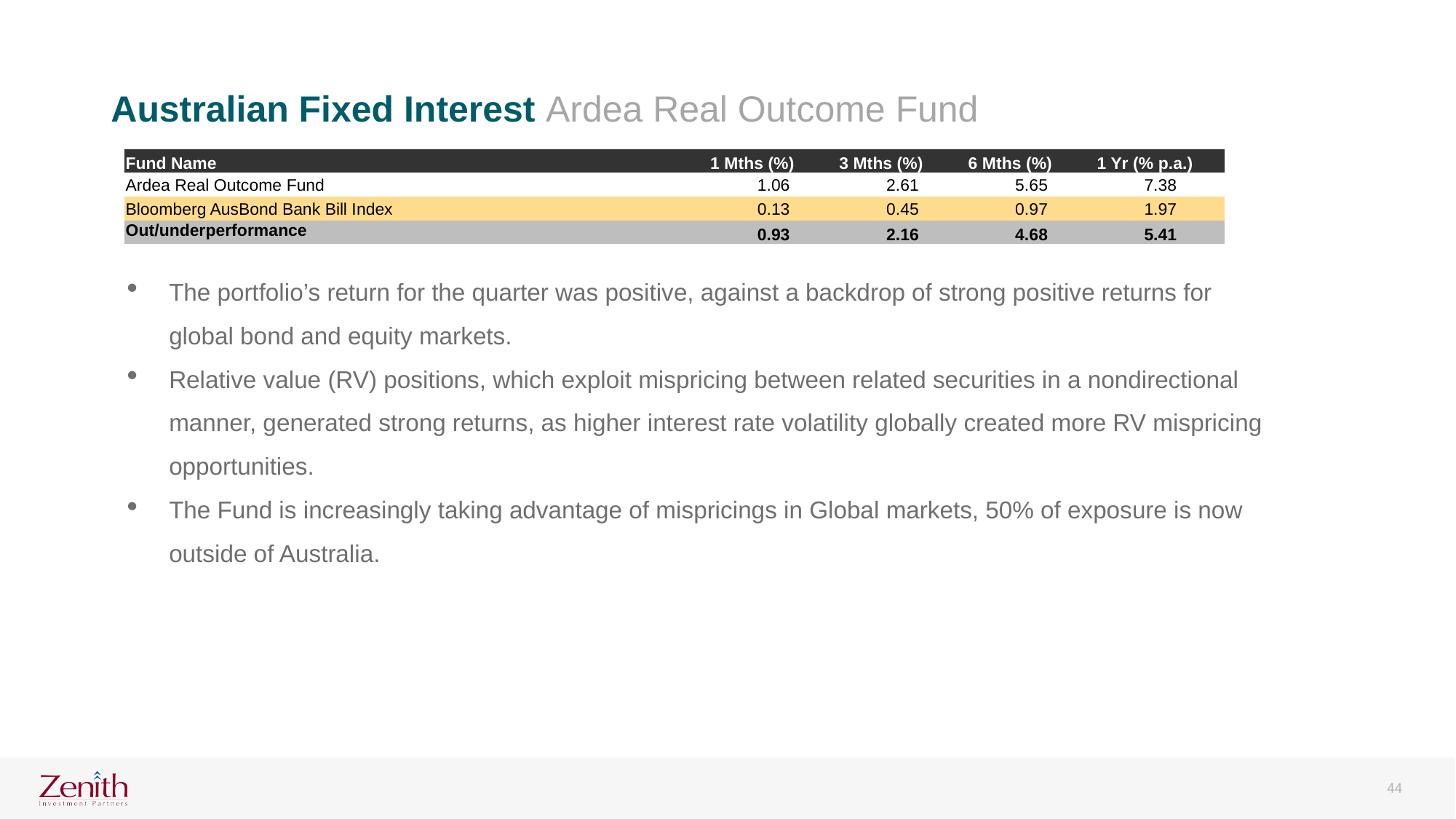

Australian Fixed Interest Ardea Real Outcome Fund

| Fund Name | 1 Mths (%) | 3 Mths (%) | 6 Mths (%) | 1 Yr (% p.a.) |
| --- | --- | --- | --- | --- |
| Ardea Real Outcome Fund | 1.06 | 2.61 | 5.65 | 7.38 |
| Bloomberg AusBond Bank Bill Index | 0.13 | 0.45 | 0.97 | 1.97 |
| Out/underperformance | 0.93 | 2.16 | 4.68 | 5.41 |
The portfolio’s return for the quarter was positive, against a backdrop of strong positive returns for global bond and equity markets.
Relative value (RV) positions, which exploit mispricing between related securities in a nondirectional manner, generated strong returns, as higher interest rate volatility globally created more RV mispricing opportunities.
The Fund is increasingly taking advantage of mispricings in Global markets, 50% of exposure is now outside of Australia.